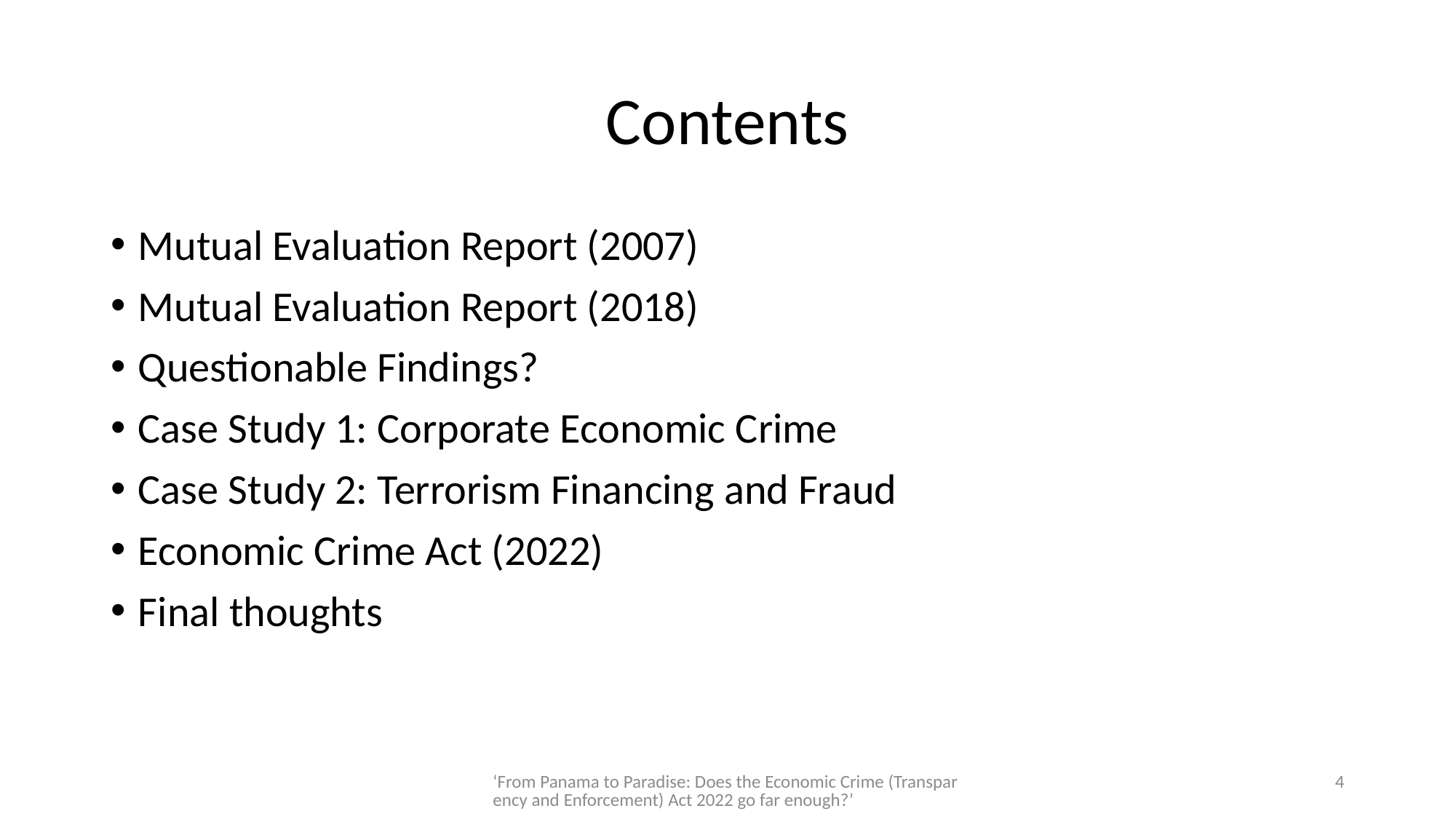

# Contents
Mutual Evaluation Report (2007)
Mutual Evaluation Report (2018)
Questionable Findings?
Case Study 1: Corporate Economic Crime
Case Study 2: Terrorism Financing and Fraud
Economic Crime Act (2022)
Final thoughts
‘From Panama to Paradise: Does the Economic Crime (Transparency and Enforcement) Act 2022 go far enough?’
4